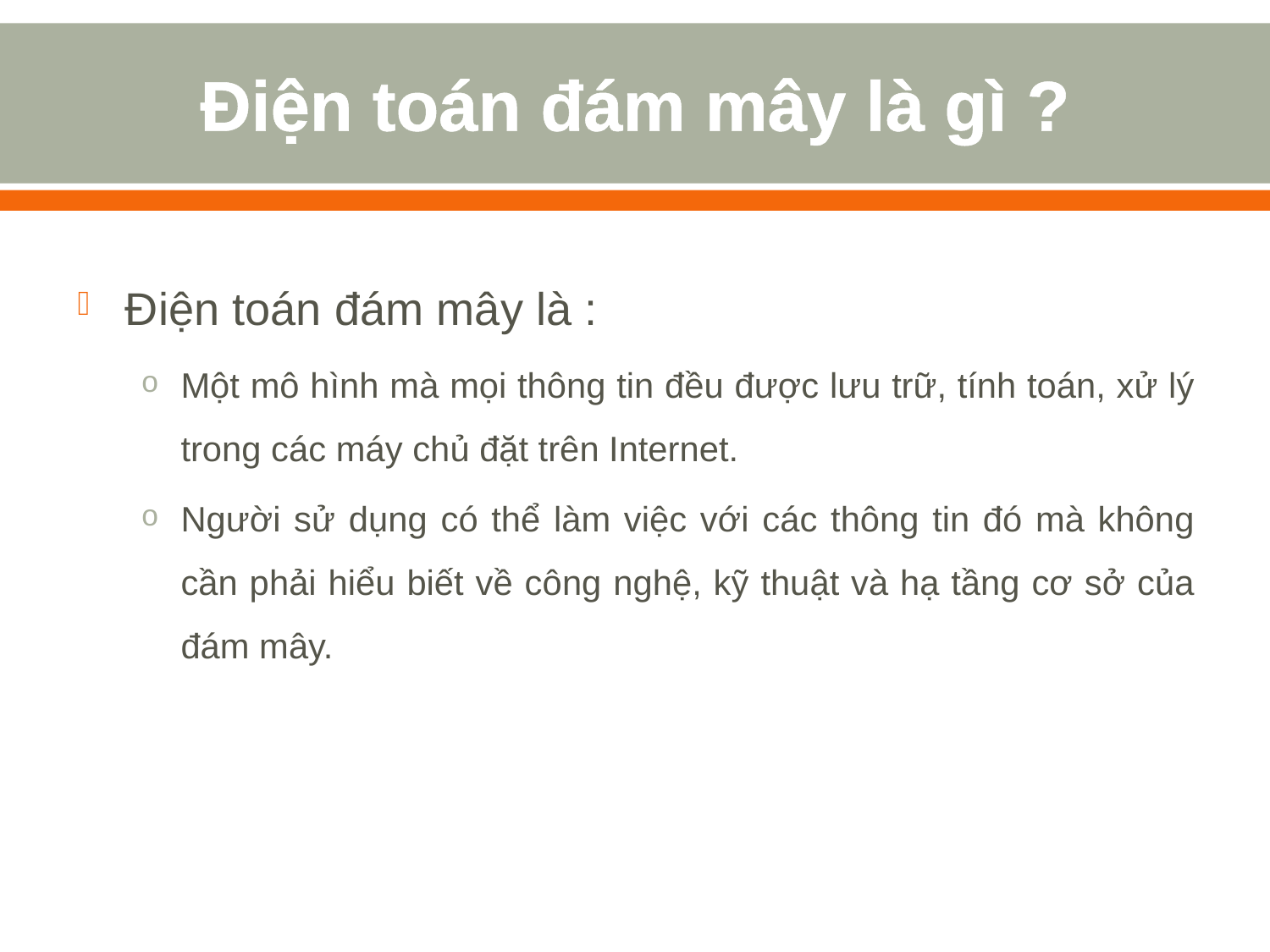

# Điện toán đám mây là gì ?
Điện toán đám mây là :
Một mô hình mà mọi thông tin đều được lưu trữ, tính toán, xử lý trong các máy chủ đặt trên Internet.
Người sử dụng có thể làm việc với các thông tin đó mà không cần phải hiểu biết về công nghệ, kỹ thuật và hạ tầng cơ sở của đám mây.